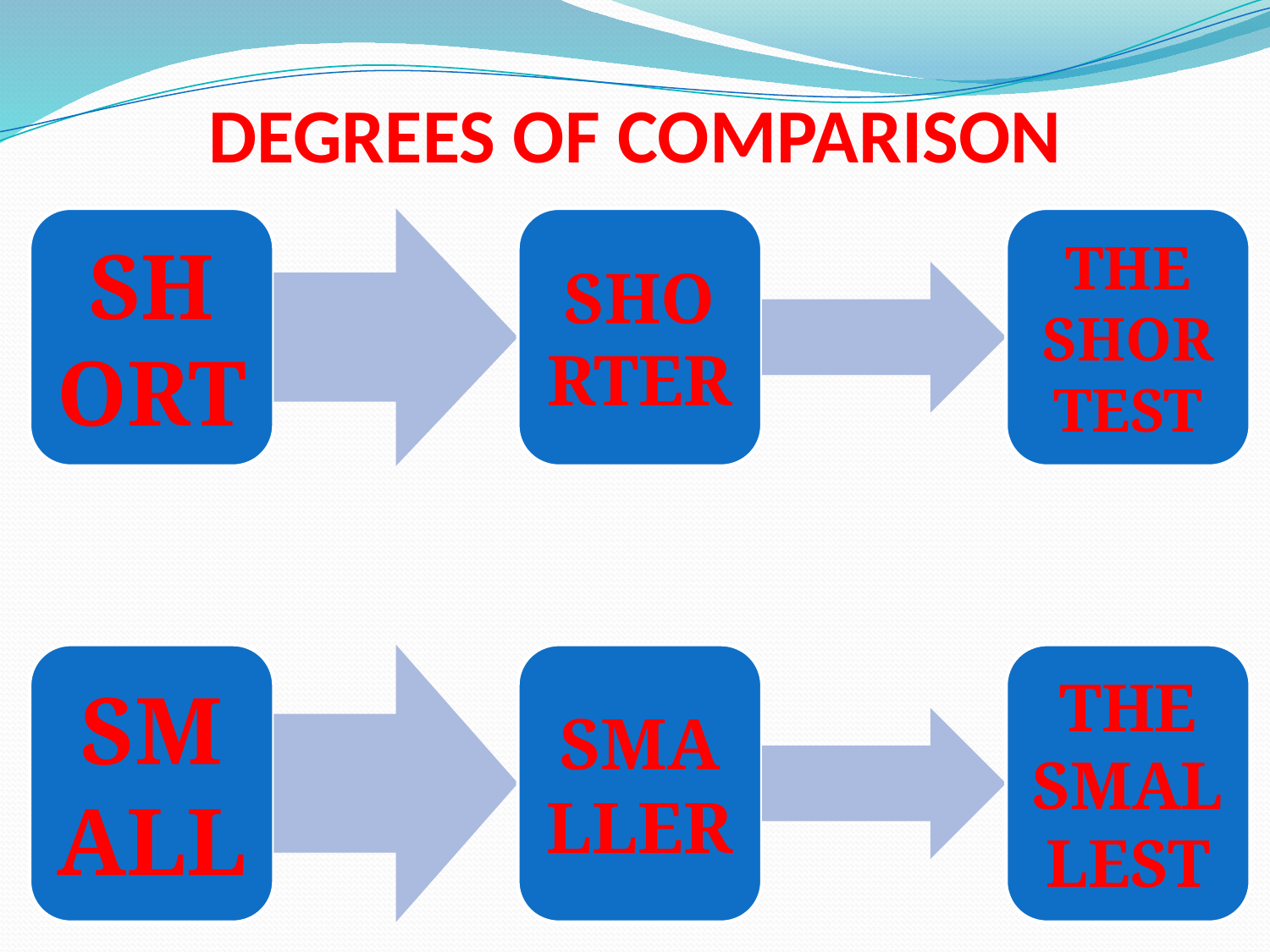

# DEGREES OF COMPARISON
SHORT
SHORTER
THE SHORTEST
SMALL
SMALLER
THE SMALLEST